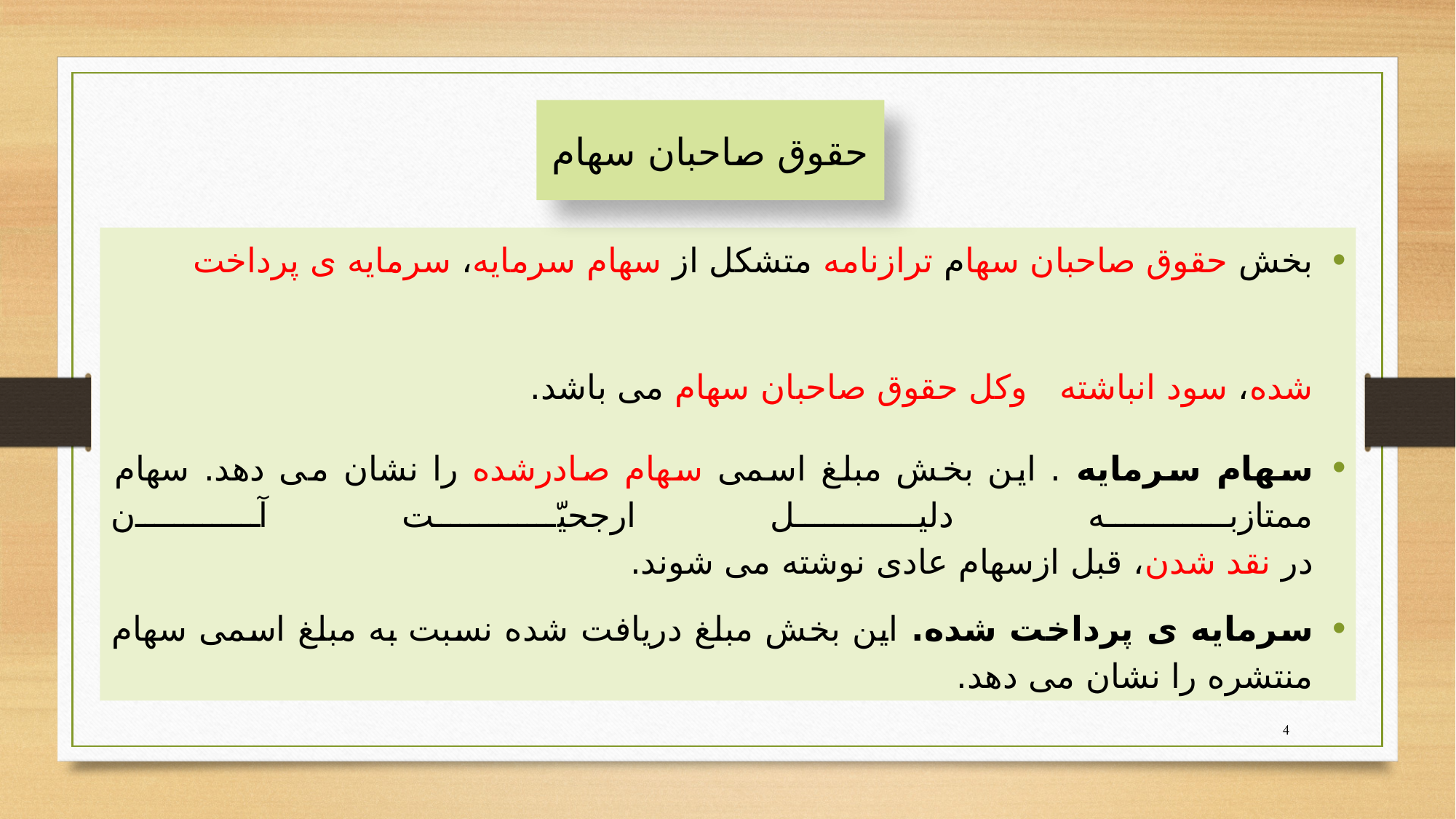

حقوق صاحبان سهام
بخش حقوق صاحبان سهام ترازنامه متشکل از سهام سرمایه، سرمایه ی پرداخت شده، سود انباشته وکل حقوق صاحبان سهام می باشد.
سهام سرمایه . این بخش مبلغ اسمی سهام صادرشده را نشان می دهد. سهام ممتازبه دلیل ارجحیّت آن
در نقد شدن، قبل ازسهام عادی نوشته می شوند.
سرمایه ی پرداخت شده. این بخش مبلغ دریافت شده نسبت به مبلغ اسمی سهام منتشره را نشان می دهد.

4